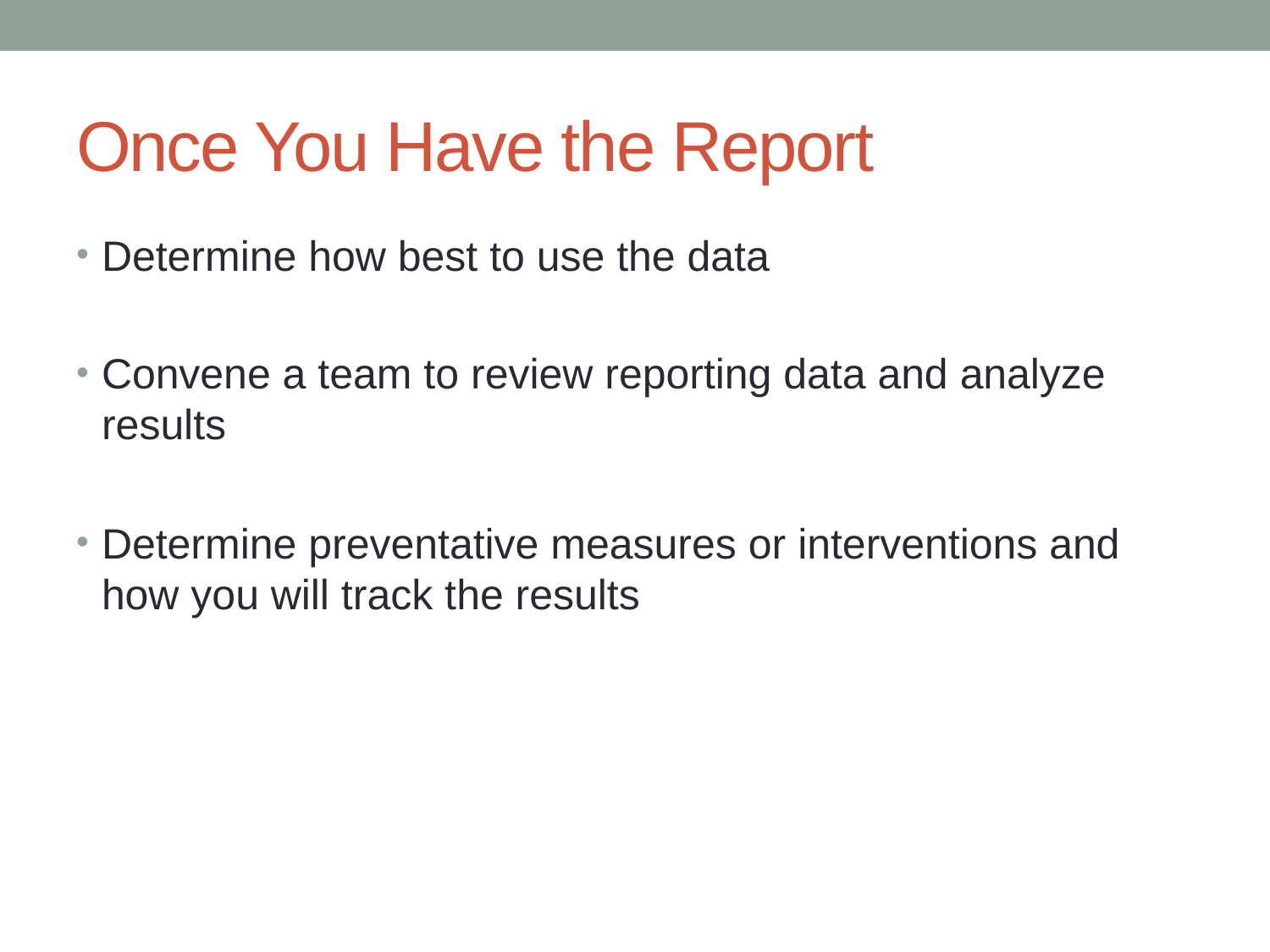

# Once You Have the Report
Determine how best to use the data

Convene a team to review reporting data and analyze results

Determine preventative measures or interventions and how you will track the results